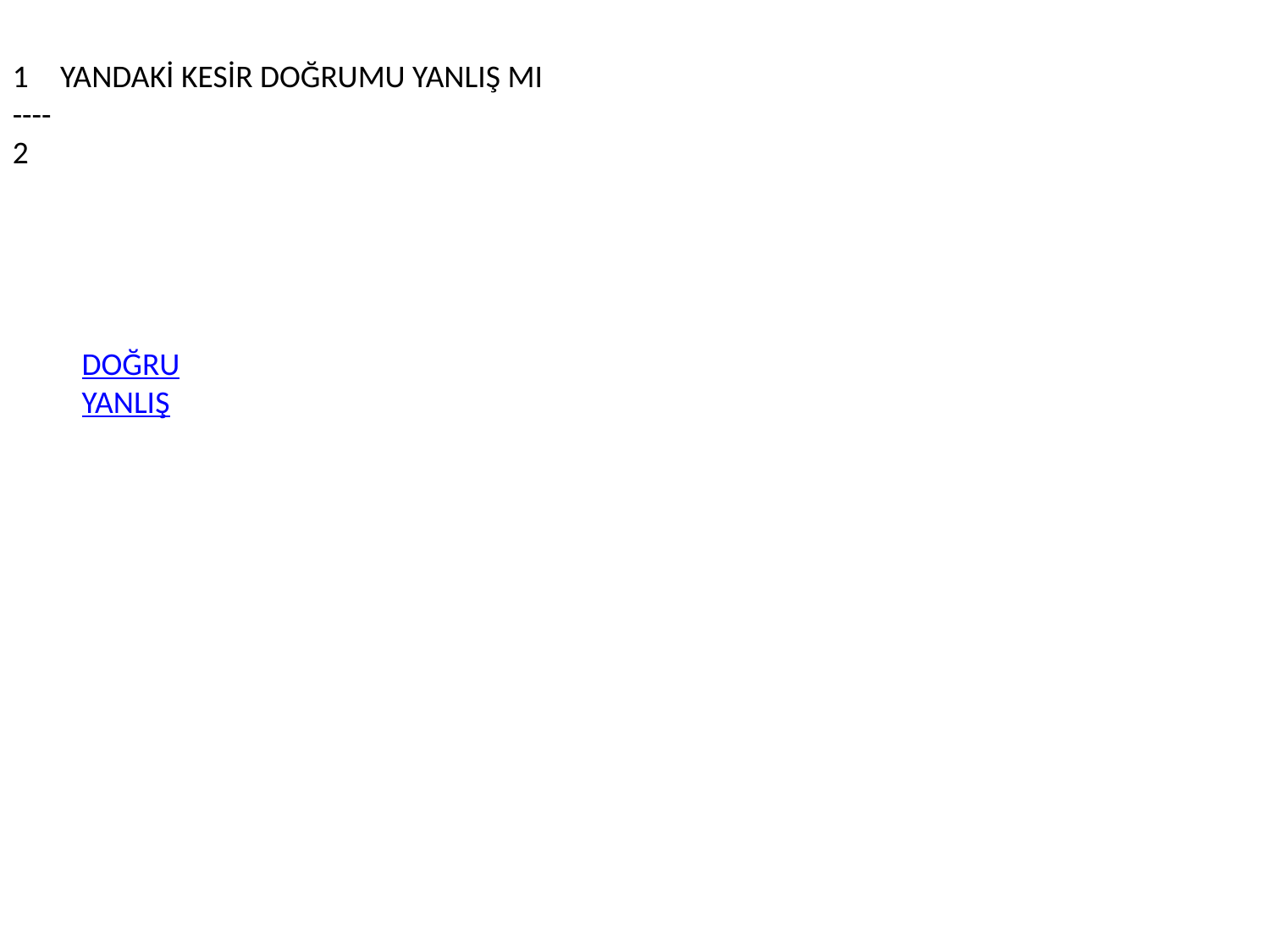

YANDAKİ KESİR DOĞRUMU YANLIŞ MI
----
2
DOĞRU
YANLIŞ